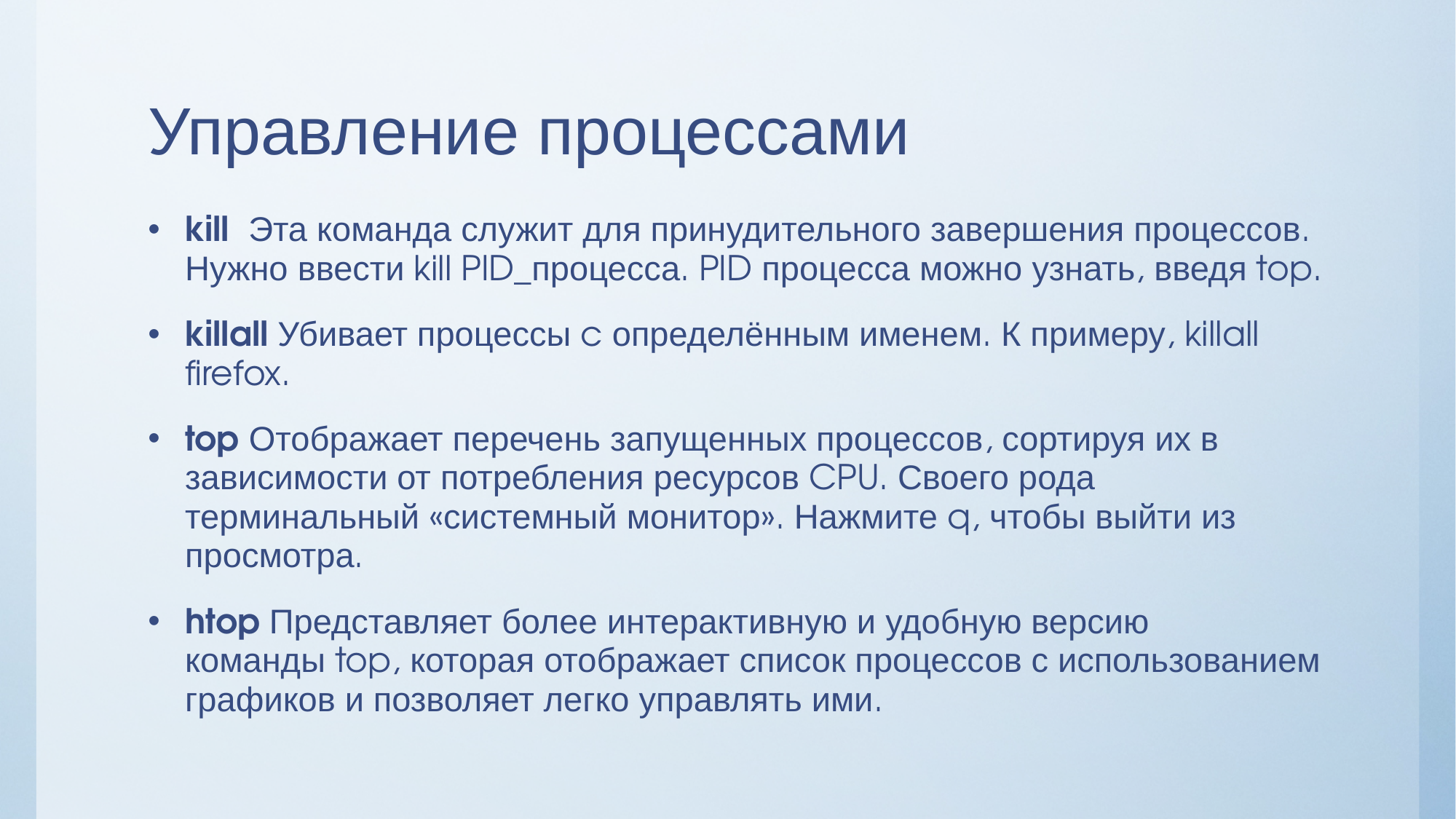

# Управление процессами
kill  Эта команда служит для принудительного завершения процессов. Нужно ввести kill PID_процесса. PID процесса можно узнать, введя top.
killall Убивает процессы c определённым именем. К примеру, killall firefox.
top Отображает перечень запущенных процессов, сортируя их в зависимости от потребления ресурсов CPU. Своего рода терминальный «системный монитор». Нажмите q, чтобы выйти из просмотра.
htop Представляет более интерактивную и удобную версию команды top, которая отображает список процессов с использованием графиков и позволяет легко управлять ими.